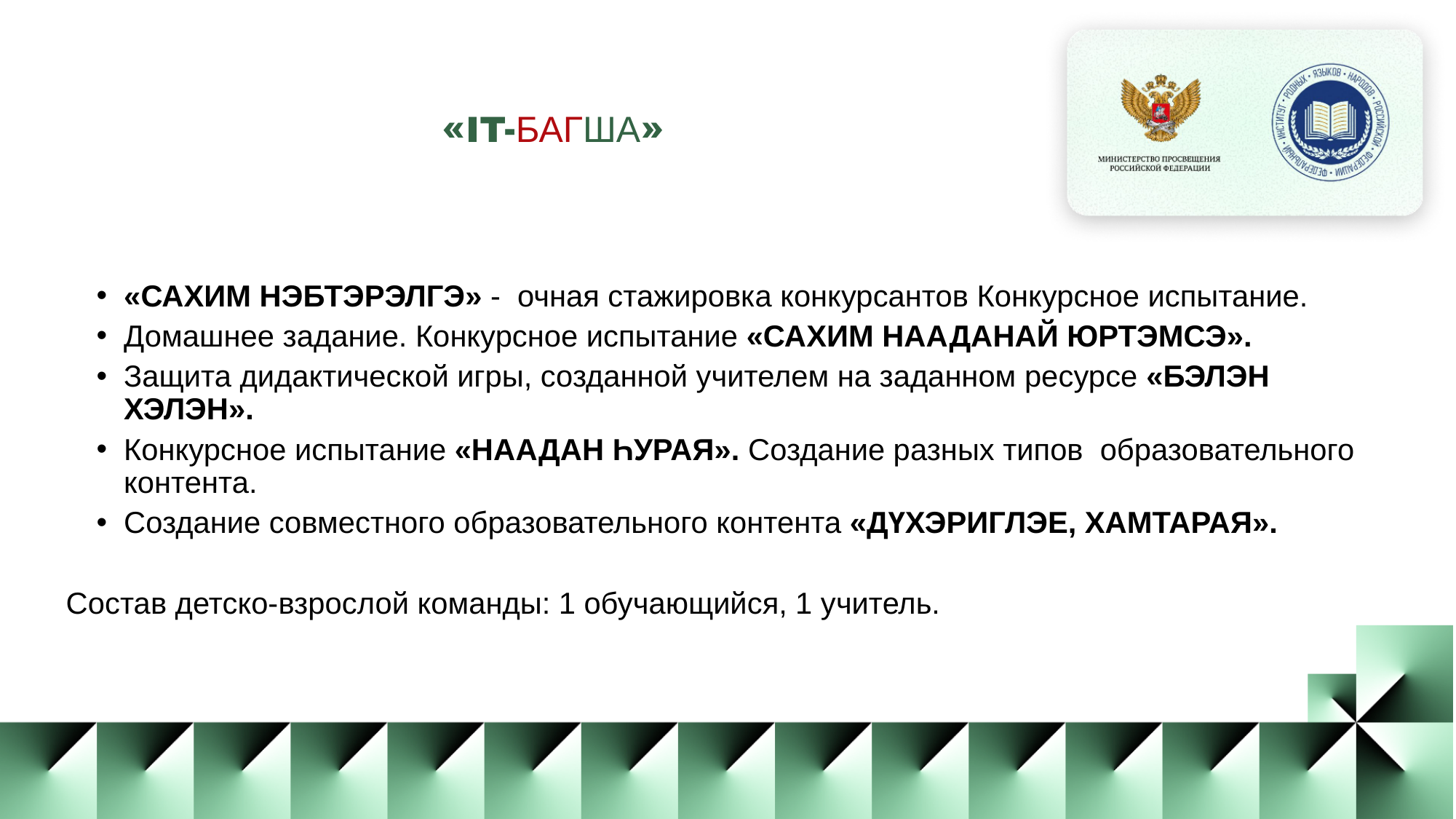

«IT-БАГША»
«САХИМ НЭБТЭРЭЛГЭ» -  очная стажировка конкурсантов Конкурсное испытание.
Домашнее задание. Конкурсное испытание «САХИМ НААДАНАЙ ЮРТЭМСЭ».
Защита дидактической игры, созданной учителем на заданном ресурсе «БЭЛЭН ХЭЛЭН».
Конкурсное испытание «НААДАН ҺУРАЯ». Создание разных типов  образовательного контента.
Создание совместного образовательного контента «ДҮХЭРИГЛЭЕ, ХАМТАРАЯ».

Состав детско-взрослой команды: 1 обучающийся, 1 учитель.